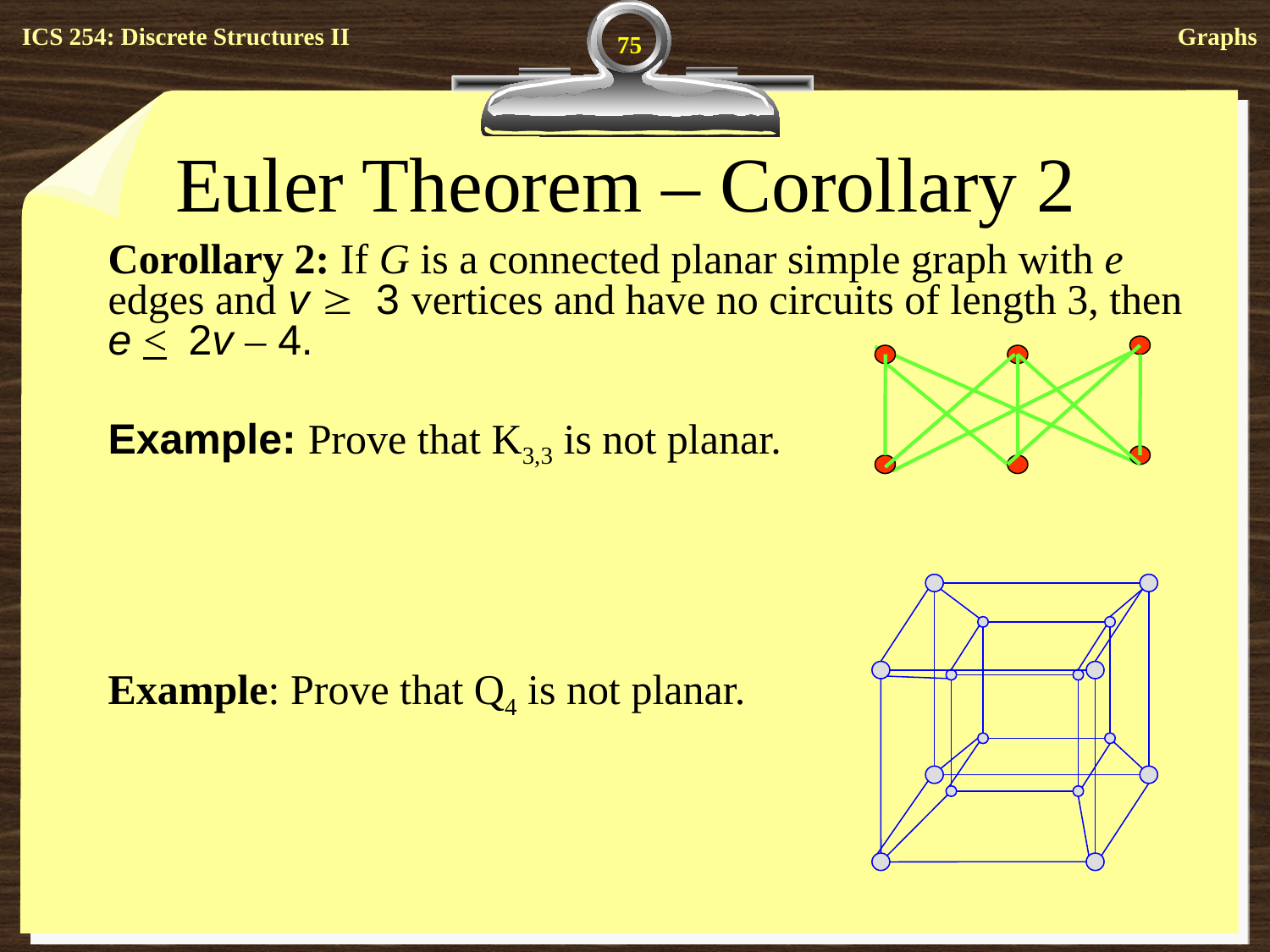

75
# Euler Theorem – Corollary 2

Corollary 2: If G is a connected planar simple graph with e edges and v ≥ 3 vertices and have no circuits of length 3, then e < 2v – 4.

Example: Prove that K3,3 is not planar.

Example: Prove that Q4 is not planar.